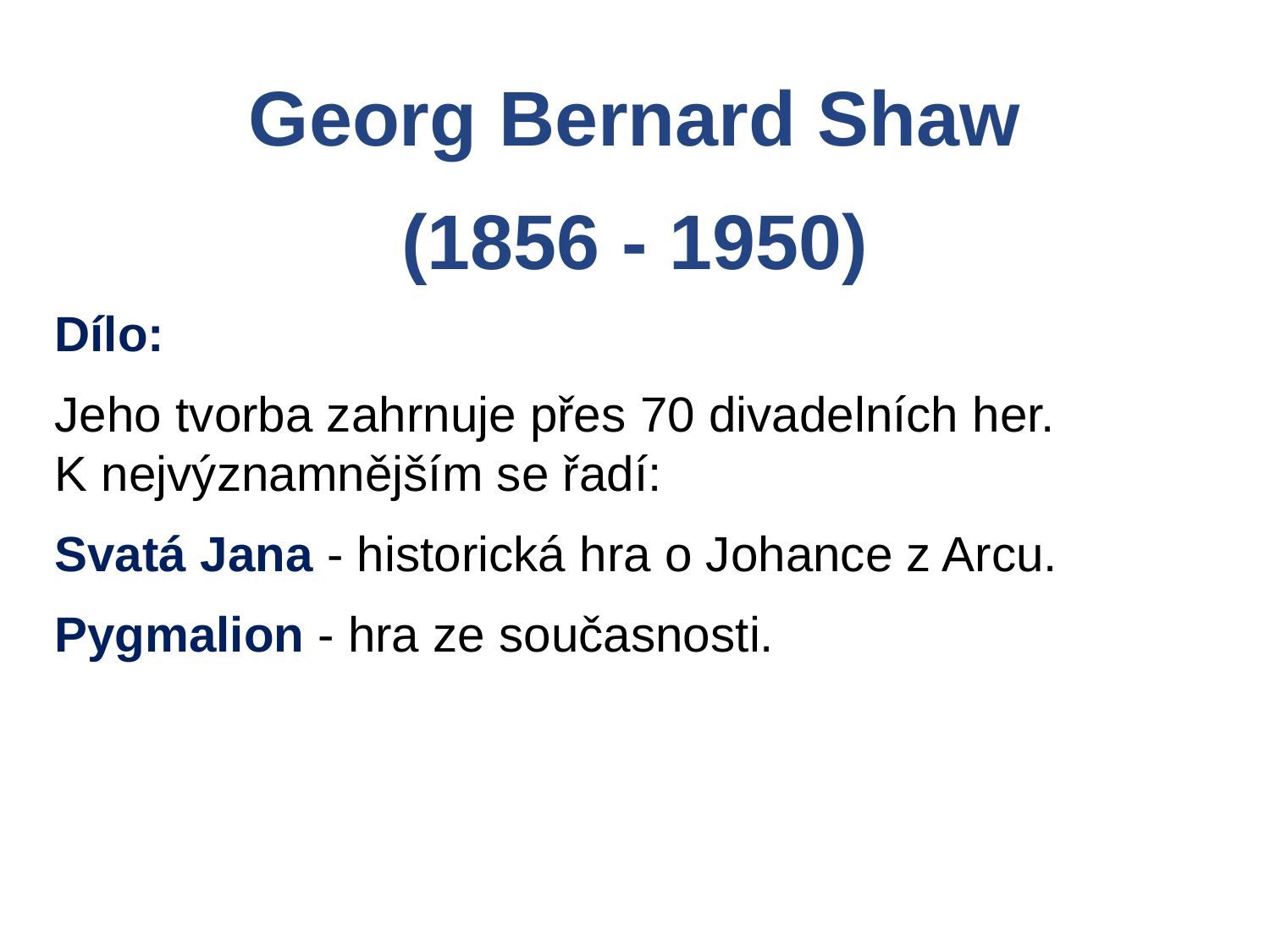

Georg Bernard Shaw
(1856 - 1950)
Dílo:
Jeho tvorba zahrnuje přes 70 divadelních her.
K nejvýznamnějším se řadí:
Svatá Jana - historická hra o Johance z Arcu.
Pygmalion - hra ze současnosti.